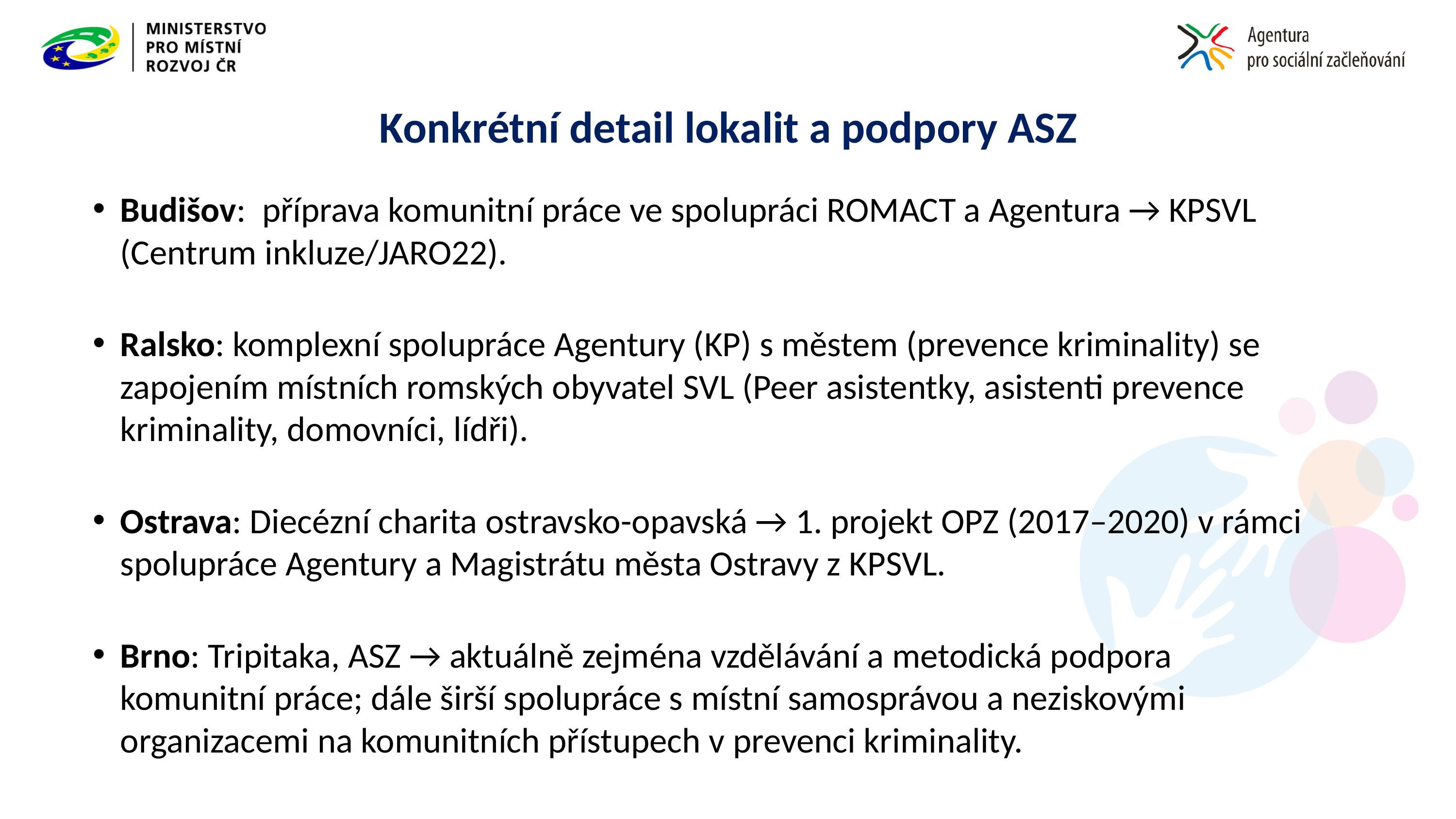

# Konkrétní detail lokalit a podpory ASZ
Budišov:  příprava komunitní práce ve spolupráci ROMACT a Agentura → KPSVL (Centrum inkluze/JARO22).
Ralsko: komplexní spolupráce Agentury (KP) s městem (prevence kriminality) se zapojením místních romských obyvatel SVL (Peer asistentky, asistenti prevence kriminality, domovníci, lídři).
Ostrava: Diecézní charita ostravsko-opavská → 1. projekt OPZ (2017–2020) v rámci spolupráce Agentury a Magistrátu města Ostravy z KPSVL.
Brno: Tripitaka, ASZ → aktuálně zejména vzdělávání a metodická podpora komunitní práce; dále širší spolupráce s místní samosprávou a neziskovými organizacemi na komunitních přístupech v prevenci kriminality.